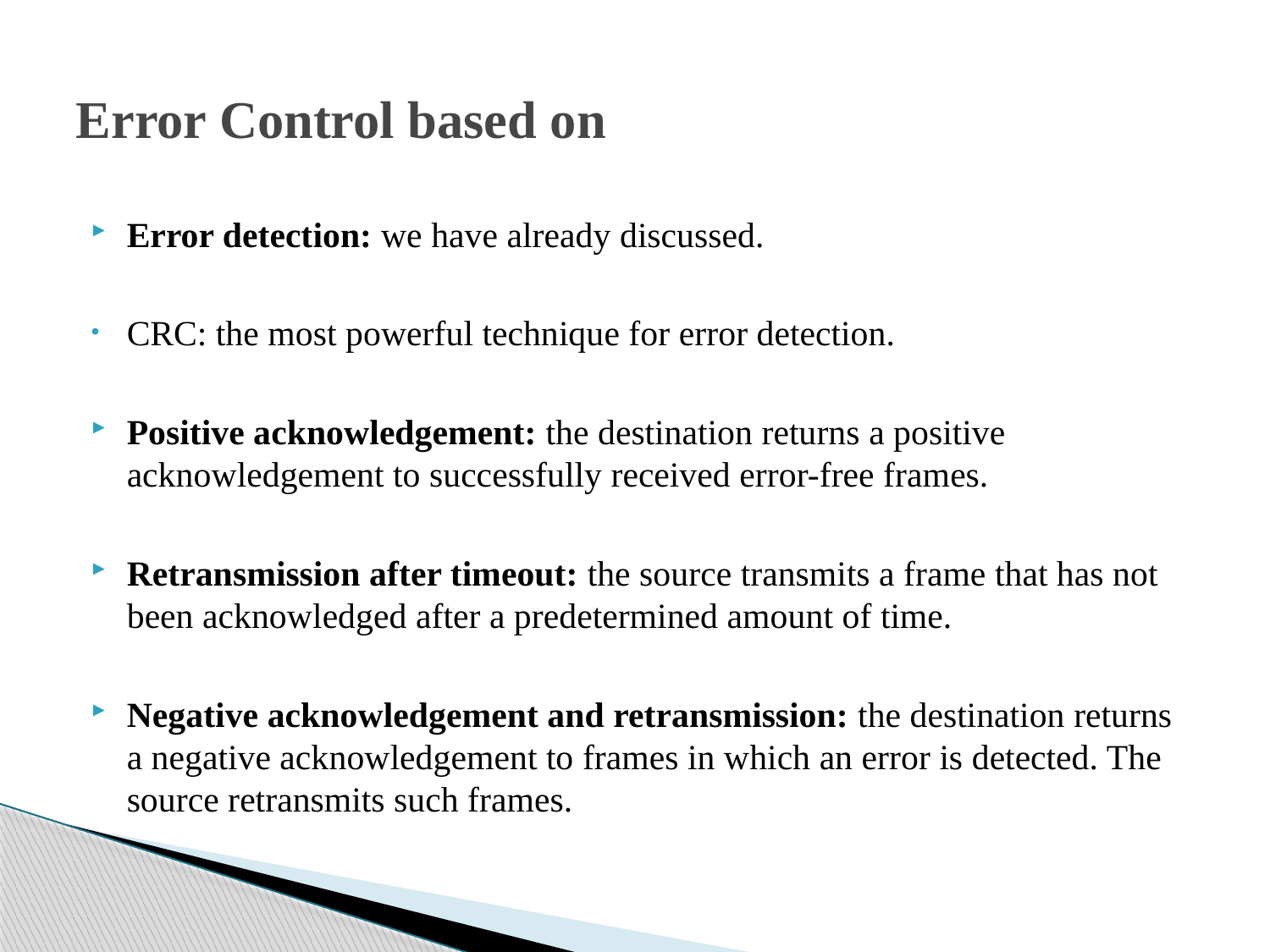

# Error Control based on
Error detection: we have already discussed.

CRC: the most powerful technique for error detection.

Positive acknowledgement: the destination returns a positive acknowledgement to successfully received error-free frames.

Retransmission after timeout: the source transmits a frame that has not been acknowledged after a predetermined amount of time.

Negative acknowledgement and retransmission: the destination returns a negative acknowledgement to frames in which an error is detected. The source retransmits such frames.